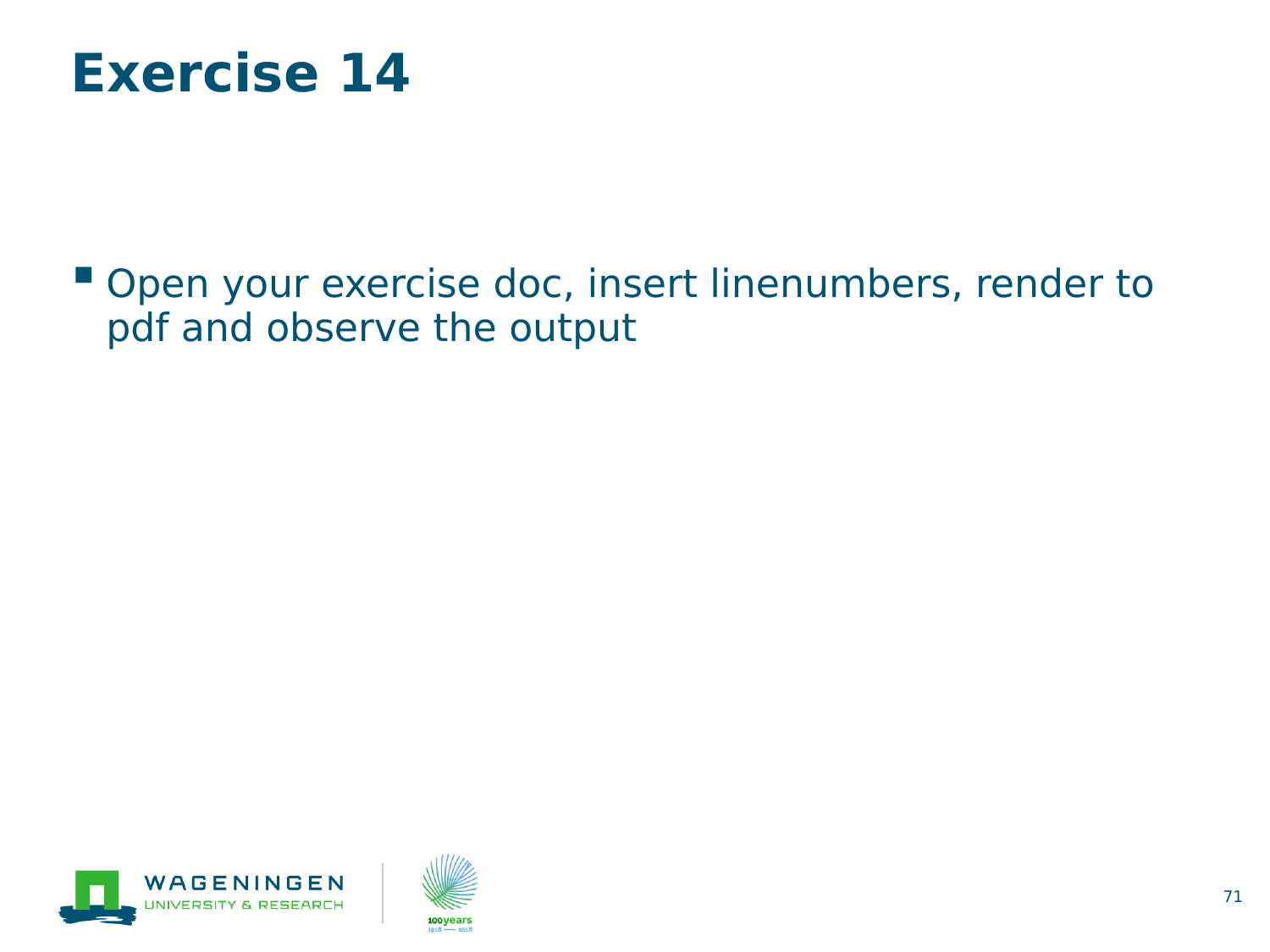

# Exercise 14
Open your exercise doc, insert linenumbers, render to pdf and observe the output
71